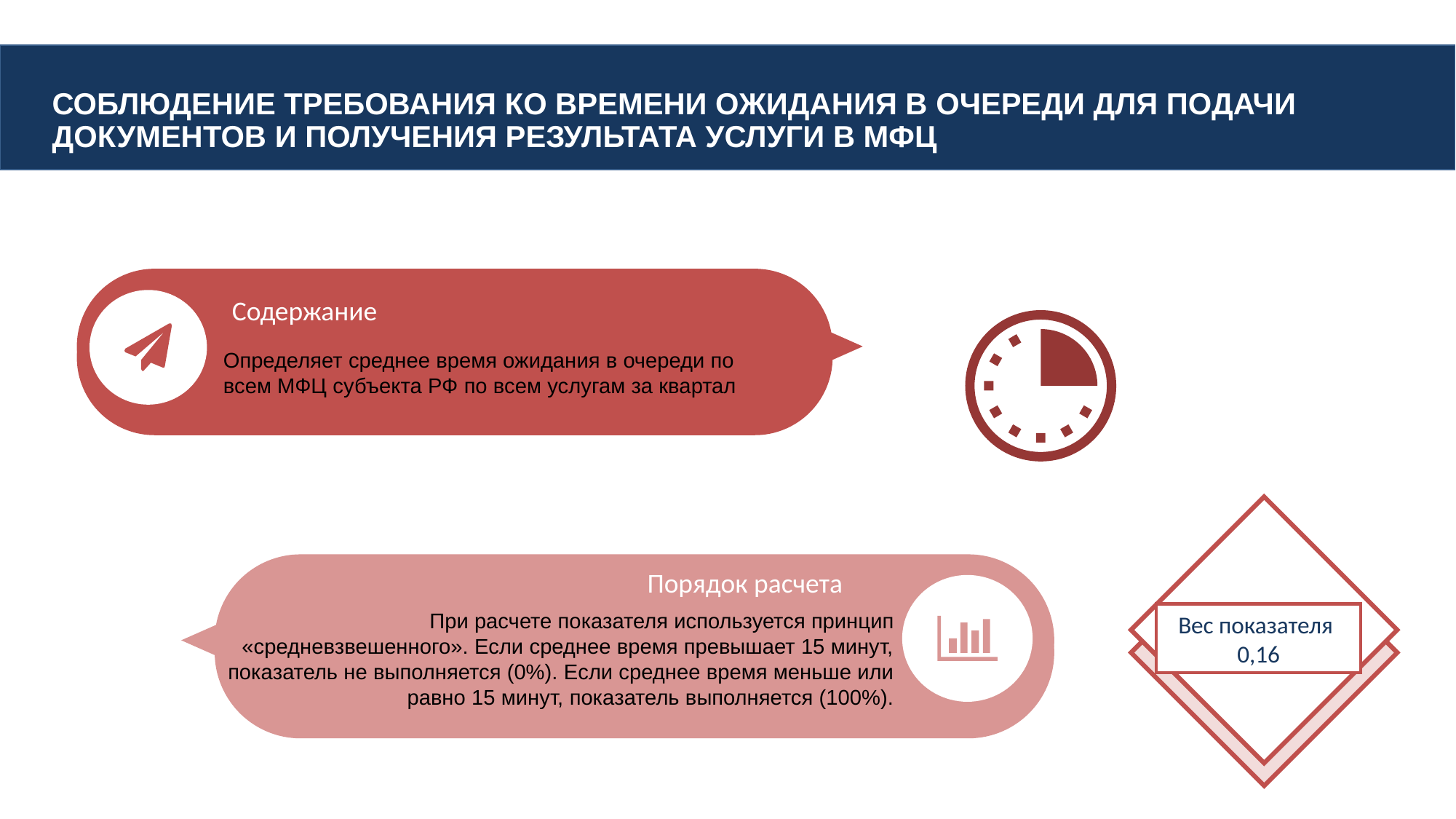

Соблюдение требования ко времени ожидания в очереди для подачи документов и получения результата услуги в МФЦ

Содержание
Определяет среднее время ожидания в очереди по всем МФЦ субъекта РФ по всем услугам за квартал

Порядок расчета
При расчете показателя используется принцип «средневзвешенного». Если среднее время превышает 15 минут, показатель не выполняется (0%). Если среднее время меньше или равно 15 минут, показатель выполняется (100%).

Вес показателя
0,16